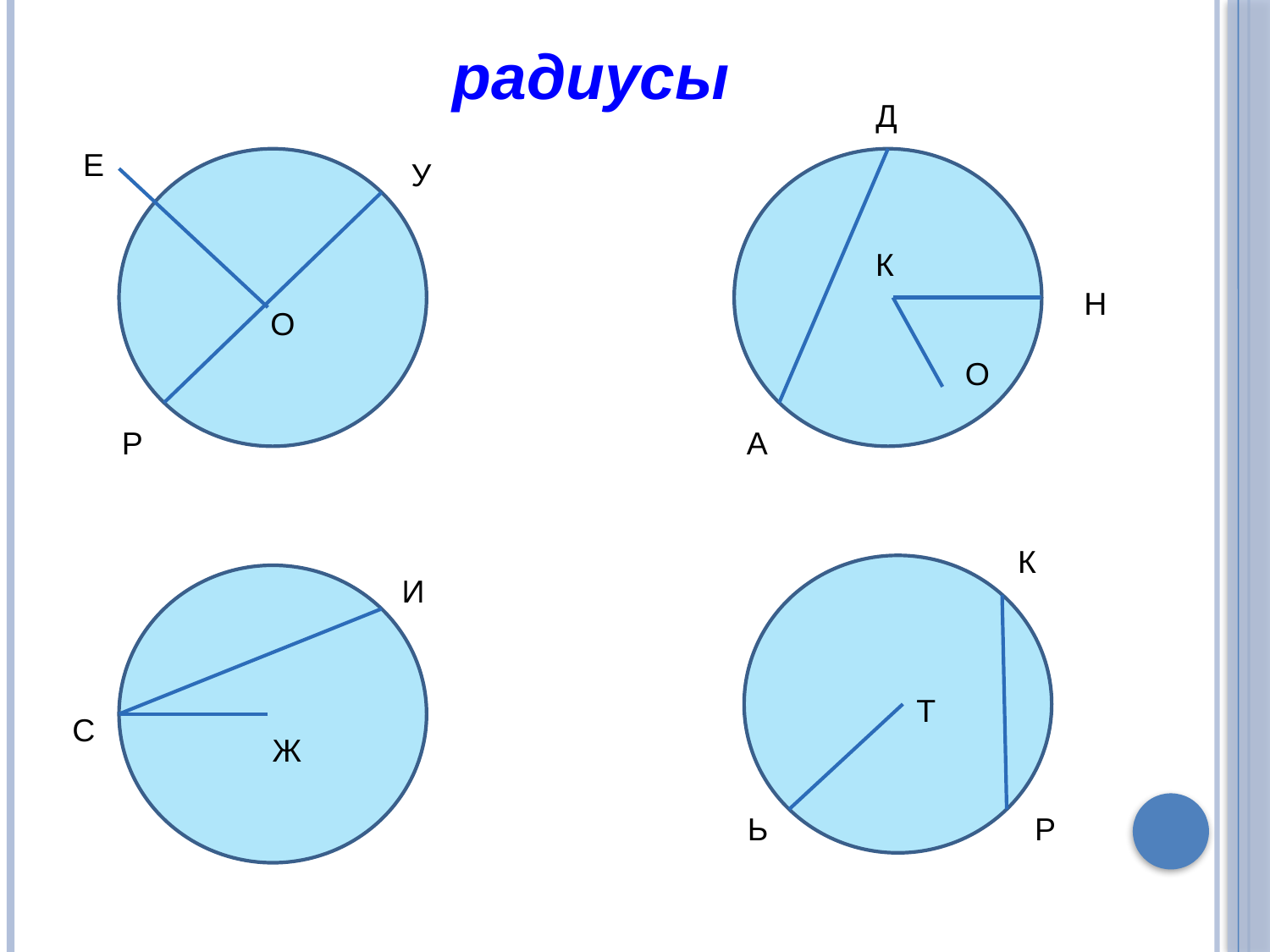

радиусы
Д
Е

У

К
Н
О
О
Р
А
К

И
Т
С
Ж
Ь
Р